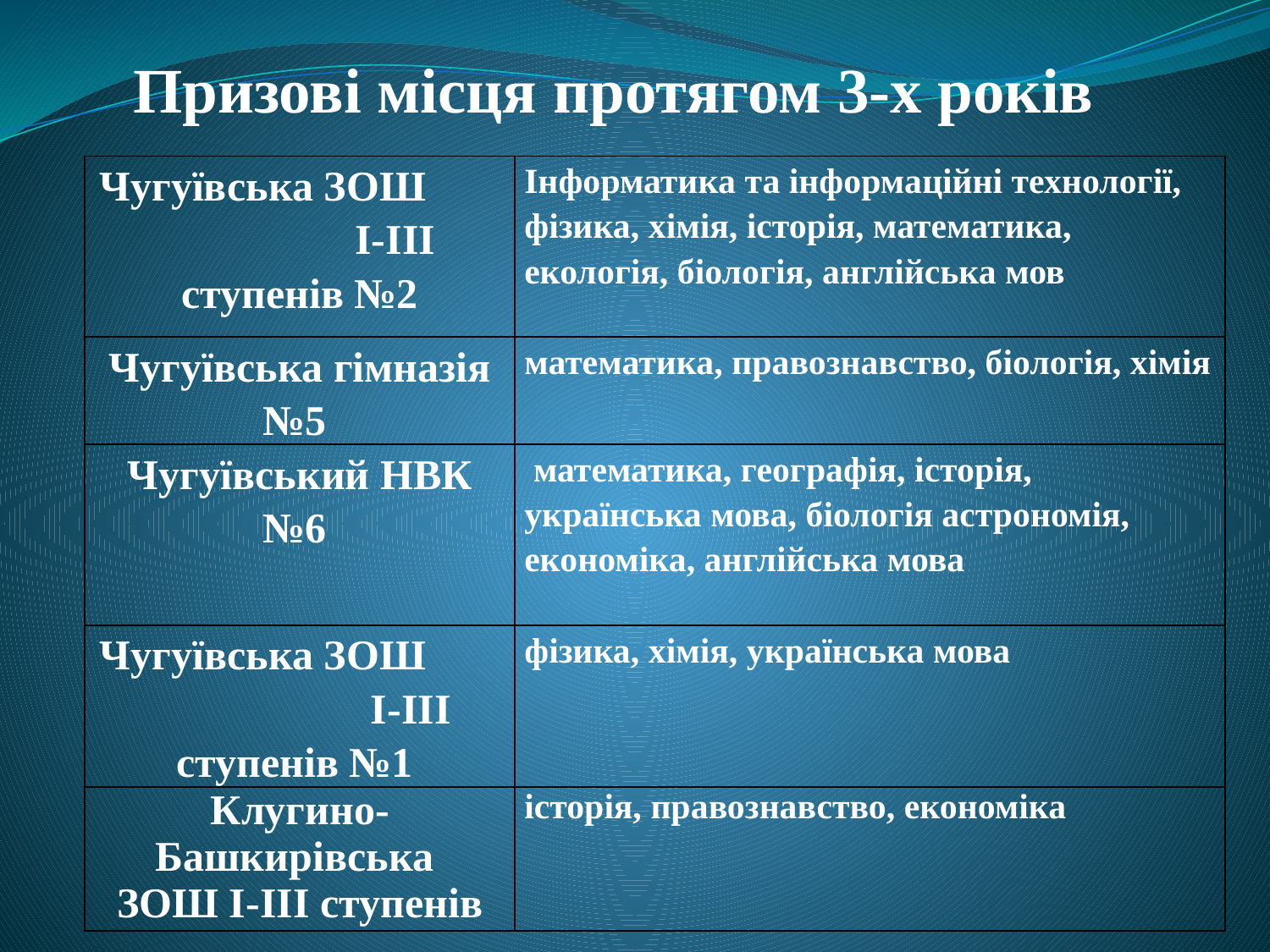

# Призові місця протягом 3-х років
| Чугуївська ЗОШ І-ІІІ ступенів №2 | Інформатика та інформаційні технології, фізика, хімія, історія, математика, екологія, біологія, англійська мов |
| --- | --- |
| Чугуївська гімназія №5 | математика, правознавство, біологія, хімія |
| Чугуївський НВК №6 | математика, географія, історія, українська мова, біологія астрономія, економіка, англійська мова |
| Чугуївська ЗОШ І-ІІІ ступенів №1 | фізика, хімія, українська мова |
| Клугино-Башкирівська ЗОШ І-ІІІ ступенів | історія, правознавство, економіка |